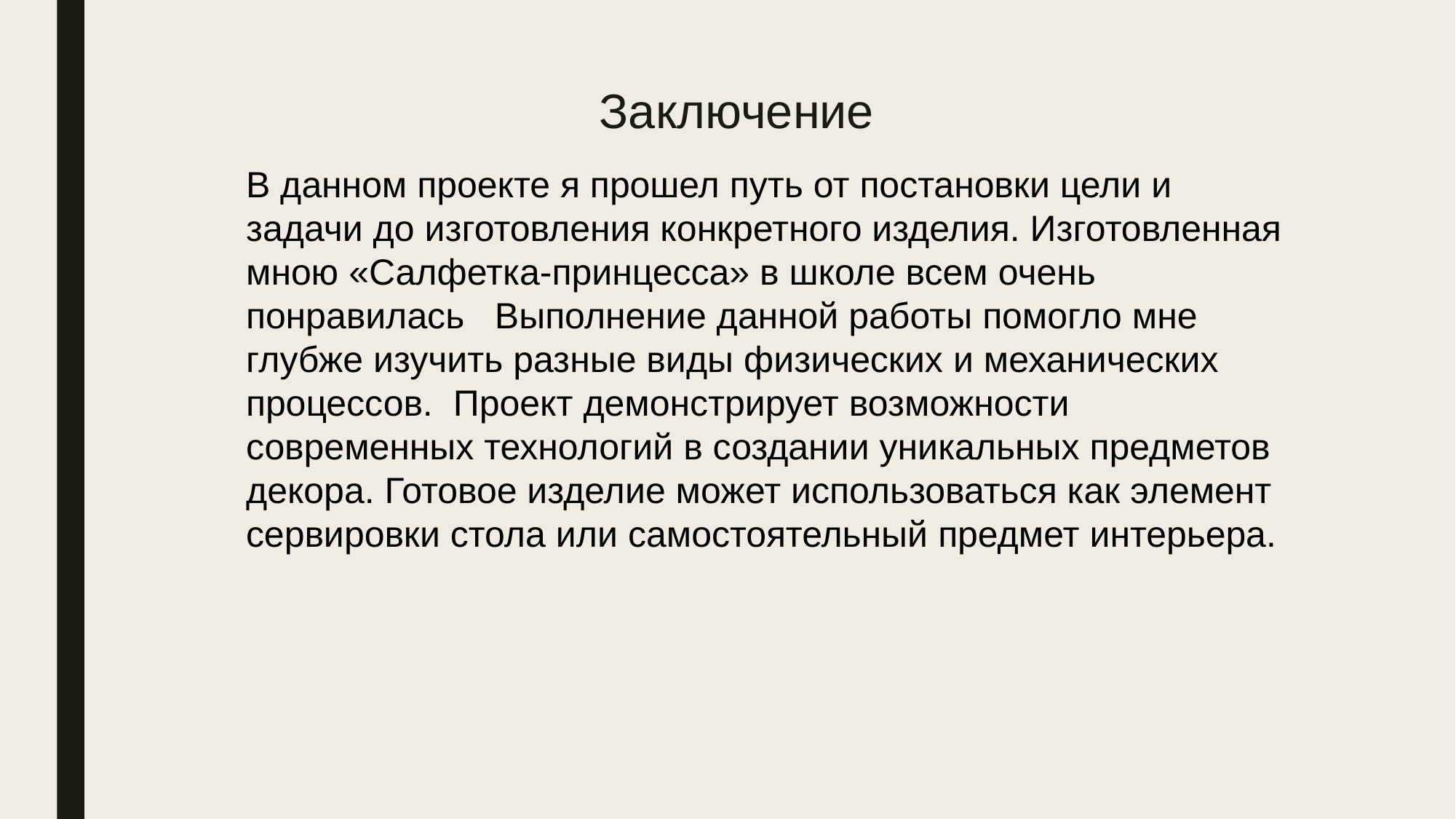

# Заключение
В данном проекте я прошел путь от постановки цели и задачи до изготовления конкретного изделия. Изготовленная мною «Салфетка-принцесса» в школе всем очень понравилась   Выполнение данной работы помогло мне глубже изучить разные виды физических и механических процессов.  Проект демонстрирует возможности современных технологий в создании уникальных предметов декора. Готовое изделие может использоваться как элемент сервировки стола или самостоятельный предмет интерьера.